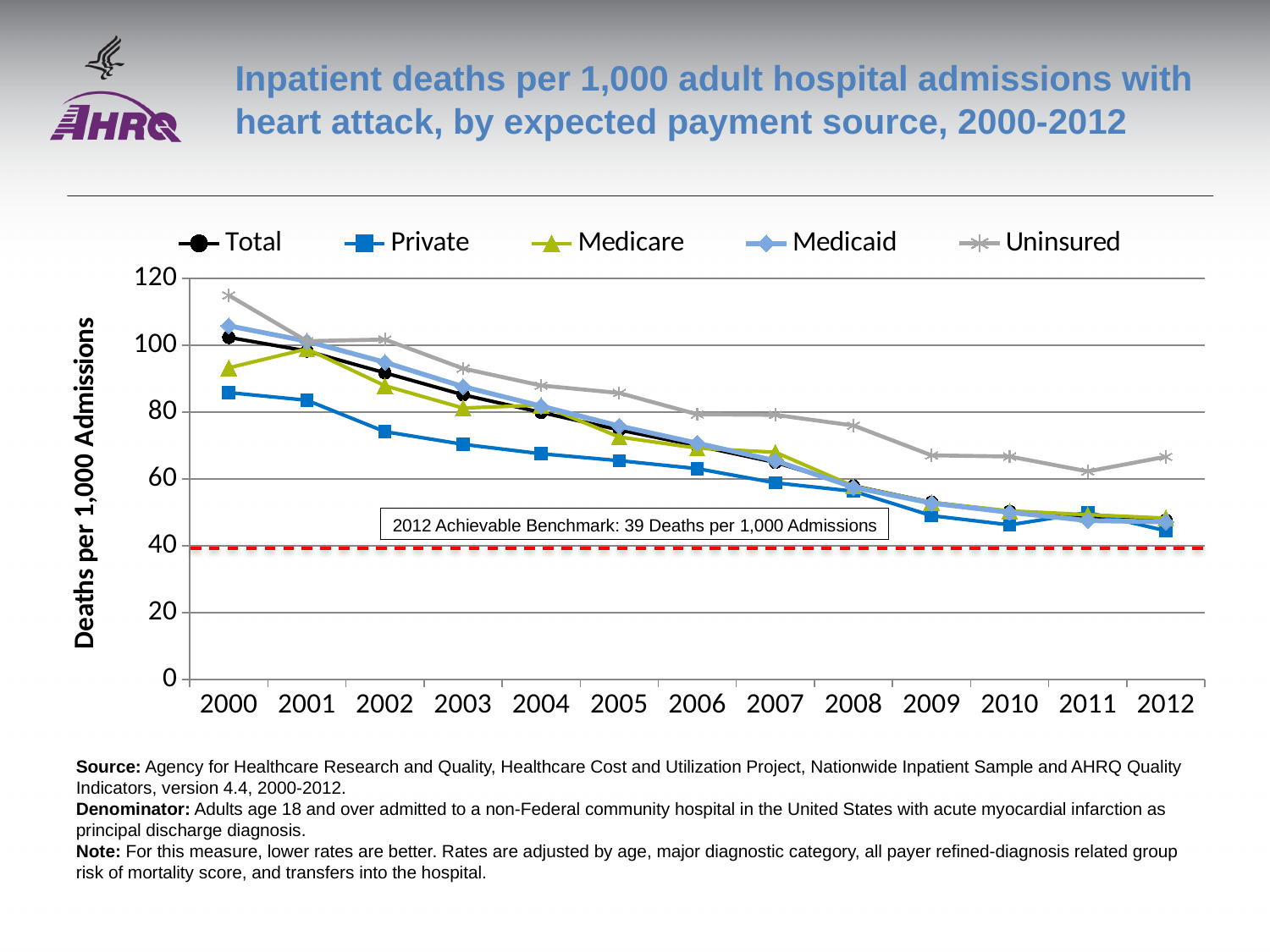

# Inpatient deaths per 1,000 adult hospital admissions with heart attack, by expected payment source, 2000-2012

### Chart

| Category | Total | Private | Medicare | Medicaid | Uninsured  |
|---|---|---|---|---|---|
| 2000 | 102.36 | 85.8537 | 93.2491 | 105.844 | 114.946 |
| 2001 | 98.305 | 83.5708 | 98.9279 | 101.225 | 101.25 |
| 2002 | 91.758 | 74.1653 | 87.9026 | 94.9206 | 101.732 |
| 2003 | 85.194 | 70.3767 | 81.2374 | 87.6351 | 93.0575 |
| 2004 | 79.933 | 67.5583 | 82.1158 | 81.8114 | 87.9808 |
| 2005 | 74.677 | 65.491 | 72.5784 | 75.8492 | 85.7297 |
| 2006 | 69.946 | 63.0898 | 69.2229 | 70.7285 | 79.3424 |
| 2007 | 64.967 | 58.8369 | 68.0037 | 65.4535 | 79.1858 |
| 2008 | 57.923 | 56.3162 | 57.8471 | 57.5063 | 75.9996 |
| 2009 | 52.978 | 49.0111 | 52.9751 | 52.746 | 67.0696 |
| 2010 | 50.221 | 46.2549 | 50.4443 | 49.9931 | 66.7345 |
| 2011 | 48.656 | 49.9473 | 49.3065 | 47.5413 | 62.2783 |
| 2012 | 47.63 | 44.49220103589647 | 48.27241137940636 | 47.15302408713715 | 66.66187972038026 |
2012 Achievable Benchmark: 39 Deaths per 1,000 Admissions
Source: Agency for Healthcare Research and Quality, Healthcare Cost and Utilization Project, Nationwide Inpatient Sample and AHRQ Quality Indicators, version 4.4, 2000-2012.
Denominator: Adults age 18 and over admitted to a non-Federal community hospital in the United States with acute myocardial infarction as principal discharge diagnosis.
Note: For this measure, lower rates are better. Rates are adjusted by age, major diagnostic category, all payer refined-diagnosis related group risk of mortality score, and transfers into the hospital.